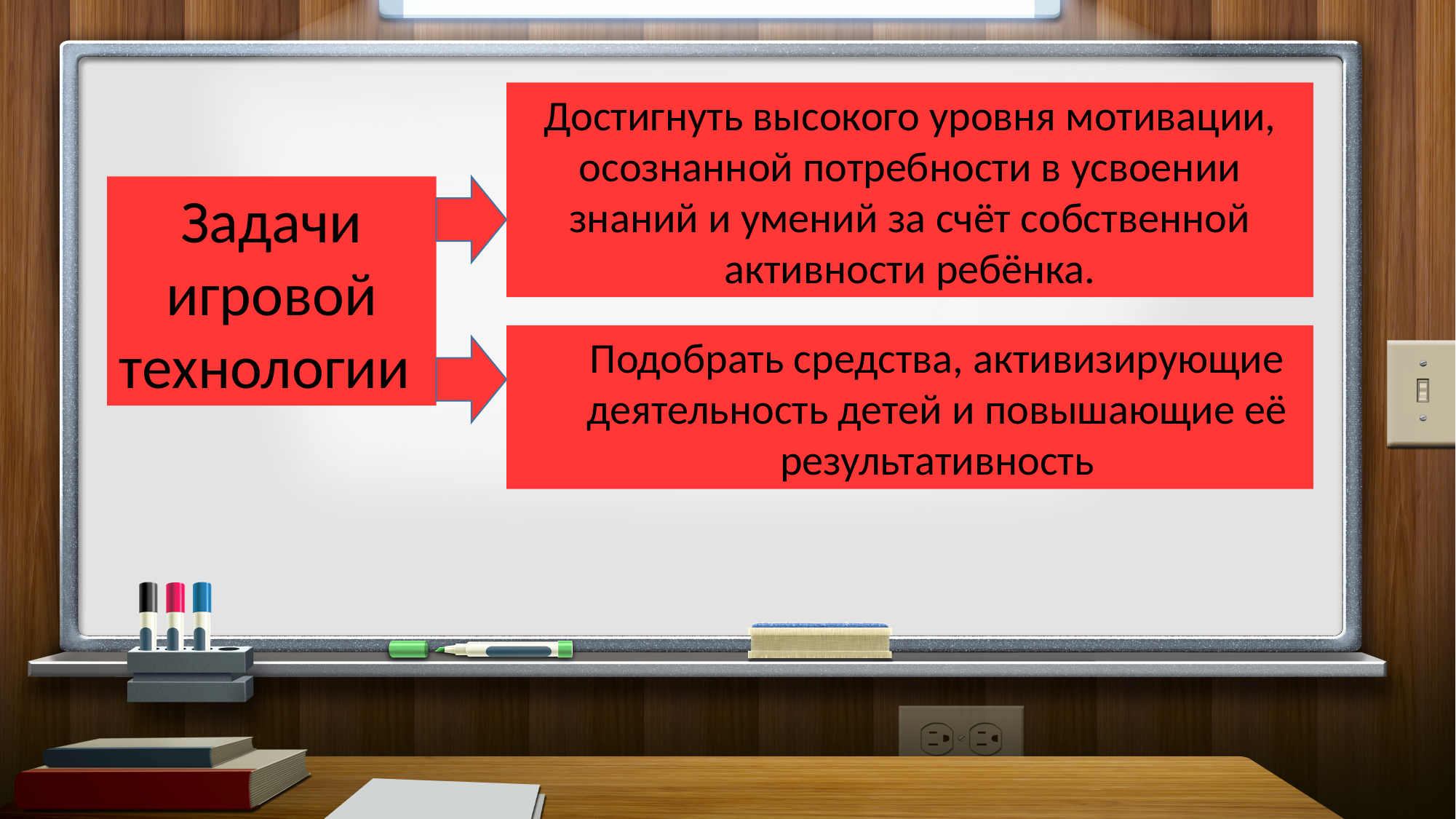

Достигнуть высокого уровня мотивации, осознанной потребности в усвоении знаний и умений за счёт собственной активности ребёнка.
Задачи
игровой технологии

Подобрать средства, активизирующие деятельность детей и повышающие её результативность